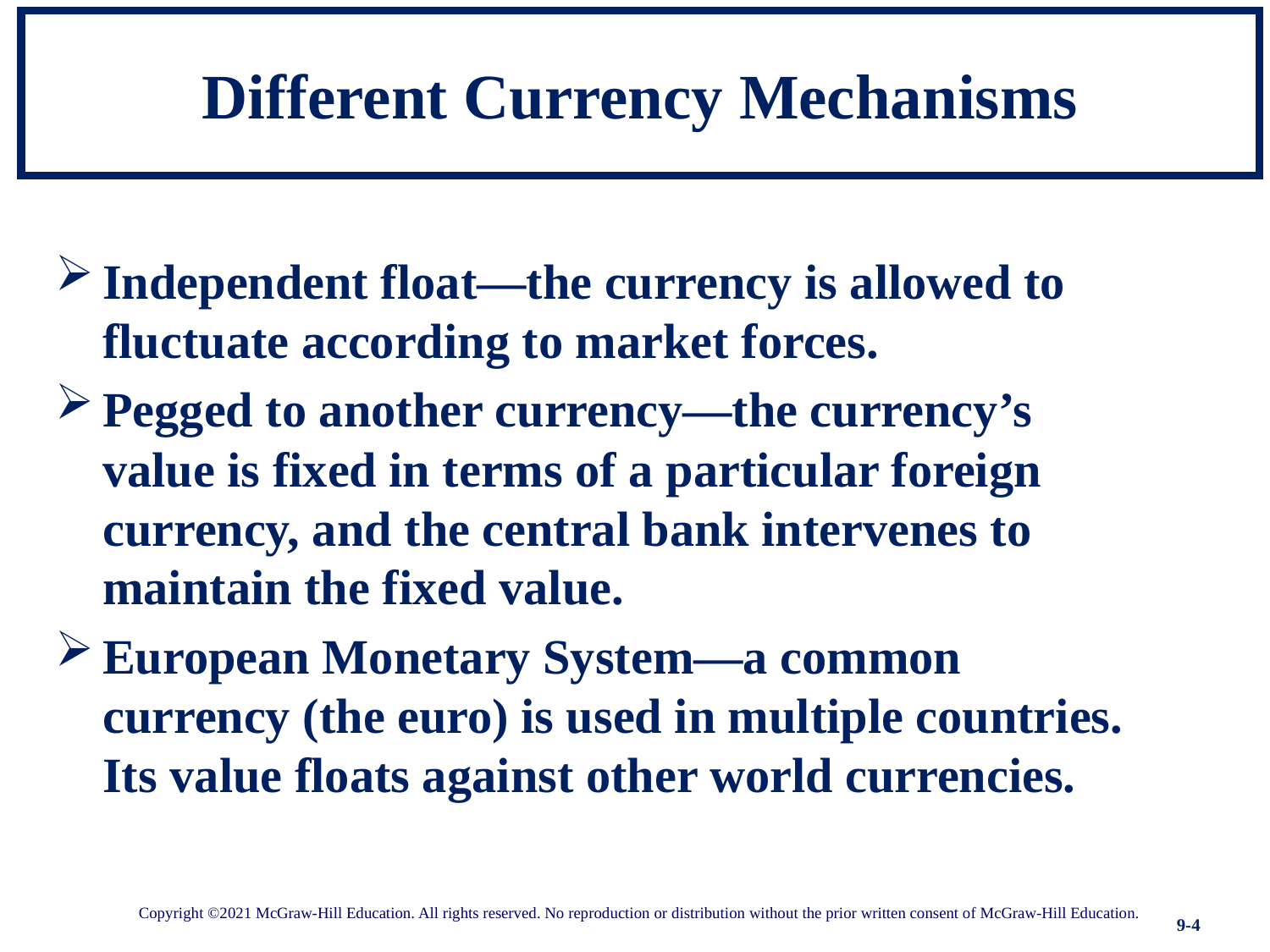

# Different Currency Mechanisms
Independent float—the currency is allowed to fluctuate according to market forces.
Pegged to another currency—the currency’s value is fixed in terms of a particular foreign currency, and the central bank intervenes to maintain the fixed value.
European Monetary System—a common currency (the euro) is used in multiple countries. Its value floats against other world currencies.
Copyright ©2021 McGraw-Hill Education. All rights reserved. No reproduction or distribution without the prior written consent of McGraw-Hill Education.
9-4